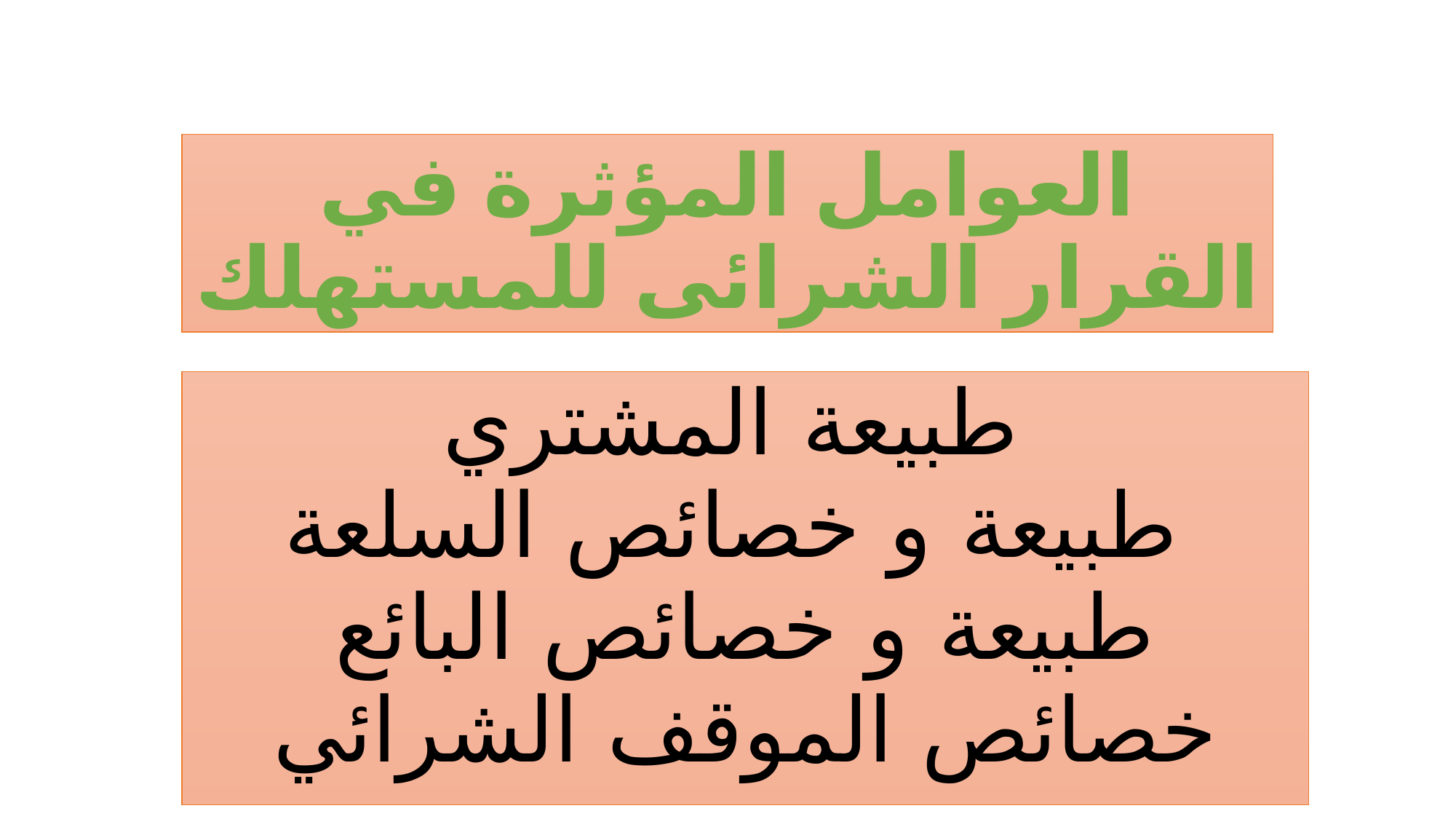

# العوامل المؤثرة في القرار الشرائى للمستهلك
طبيعة المشتري
طبيعة و خصائص السلعة
طبيعة و خصائص البائع
خصائص الموقف الشرائي